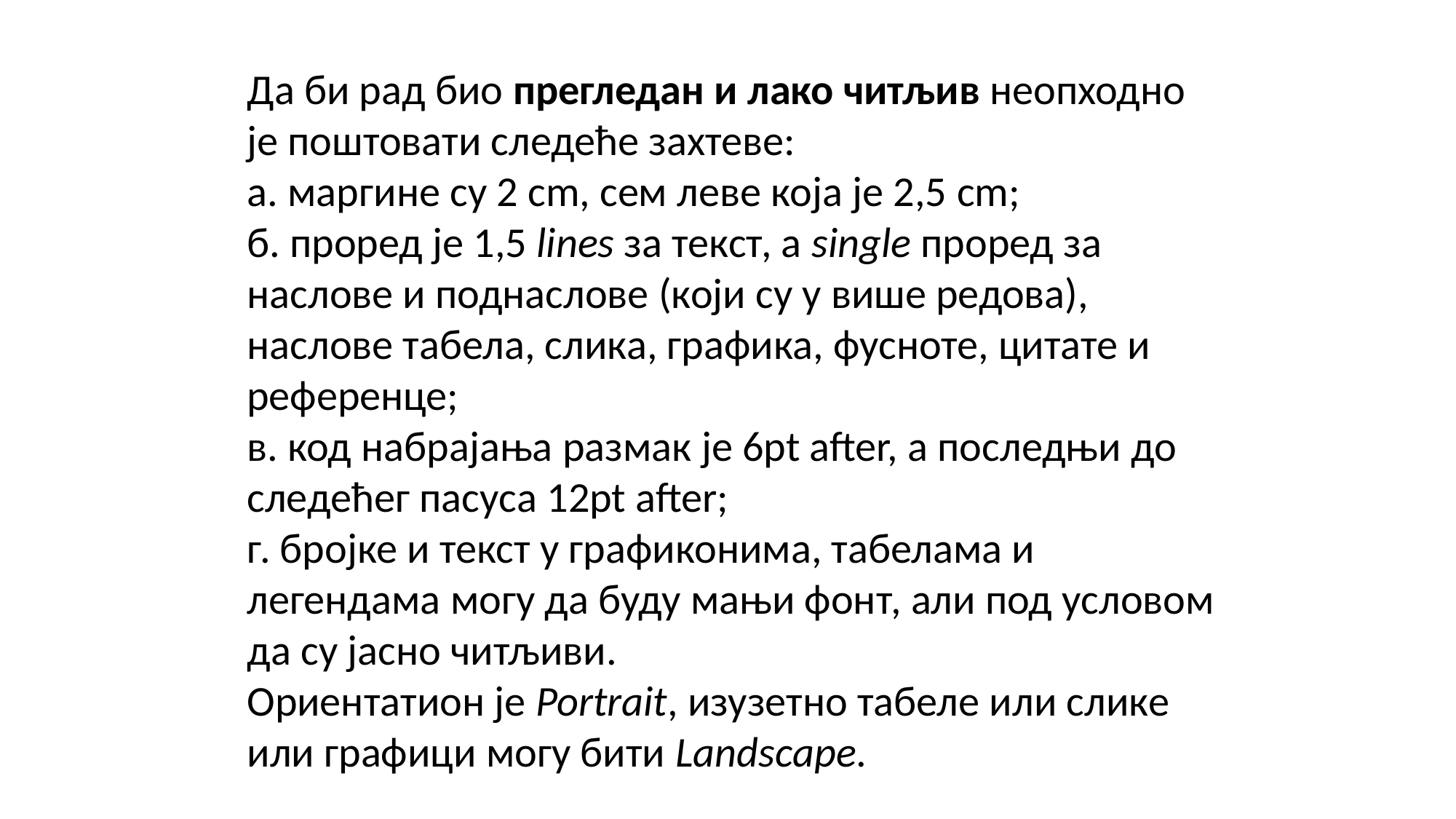

Да би рад био прегледан и лако читљив неопходно је поштовати следеће захтеве:
а. маргине су 2 cm, сем леве која је 2,5 cm;
б. проред је 1,5 lines за текст, а single проред за наслове и поднаслове (који су у више редова), наслове табела, слика, графика, фусноте, цитате и референце;
в. код набрајања размак је 6pt after, а последњи до следећег пасуса 12pt after;
г. бројке и текст у графиконима, табелама и легендама могу да буду мањи фонт, али под условом да су јасно читљиви.
Ориентатион је Portrait, изузетно табеле или слике или графици могу бити Landscape.